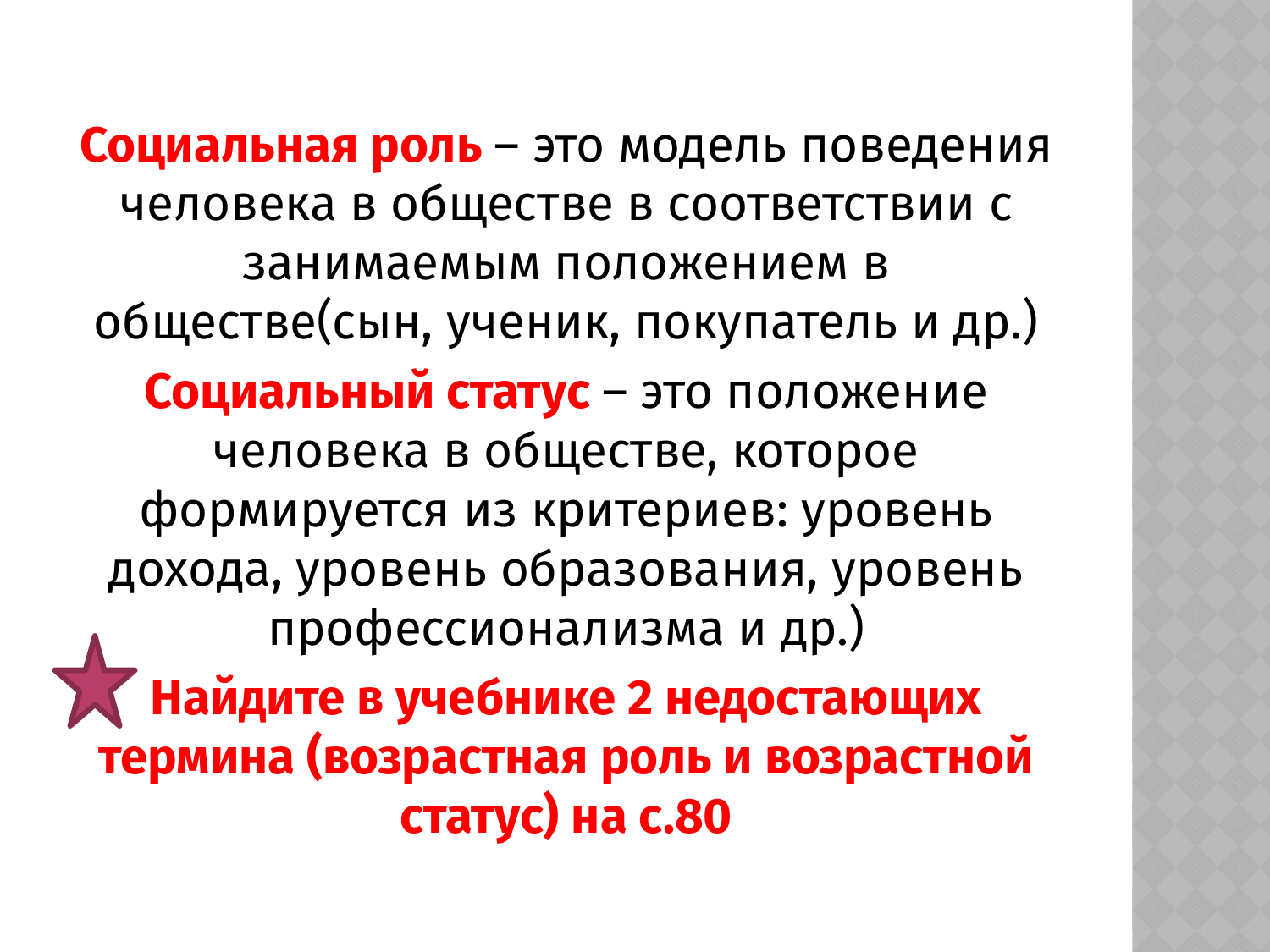

Социальная роль – это модель поведения человека в обществе в соответствии с занимаемым положением в обществе(сын, ученик, покупатель и др.)
Социальный статус – это положение человека в обществе, которое формируется из критериев: уровень дохода, уровень образования, уровень профессионализма и др.)
Найдите в учебнике 2 недостающих термина (возрастная роль и возрастной статус) на с.80